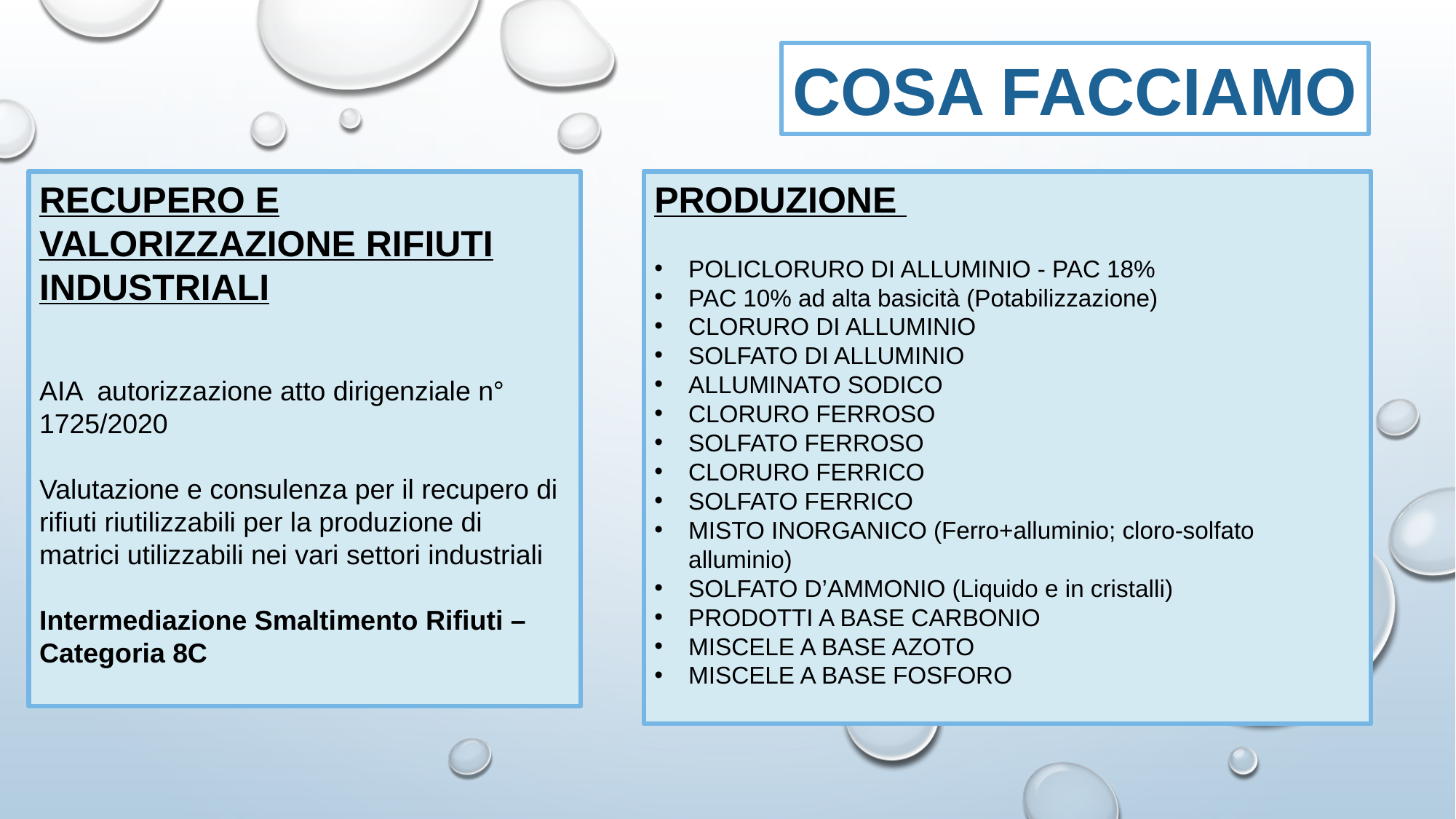

COSA FACCIAMO
RECUPERO E VALORIZZAZIONE RIFIUTI INDUSTRIALI

AIA  autorizzazione atto dirigenziale n° 1725/2020

Valutazione e consulenza per il recupero di rifiuti riutilizzabili per la produzione di matrici utilizzabili nei vari settori industriali

Intermediazione Smaltimento Rifiuti – Categoria 8C

PRODUZIONE

POLICLORURO DI ALLUMINIO - PAC 18%
PAC 10% ad alta basicità (Potabilizzazione)
CLORURO DI ALLUMINIO
SOLFATO DI ALLUMINIO
ALLUMINATO SODICO
CLORURO FERROSO
SOLFATO FERROSO
CLORURO FERRICO
SOLFATO FERRICO
MISTO INORGANICO (Ferro+alluminio; cloro-solfato alluminio)
SOLFATO D’AMMONIO (Liquido e in cristalli)
PRODOTTI A BASE CARBONIO
MISCELE A BASE AZOTO
MISCELE A BASE FOSFORO